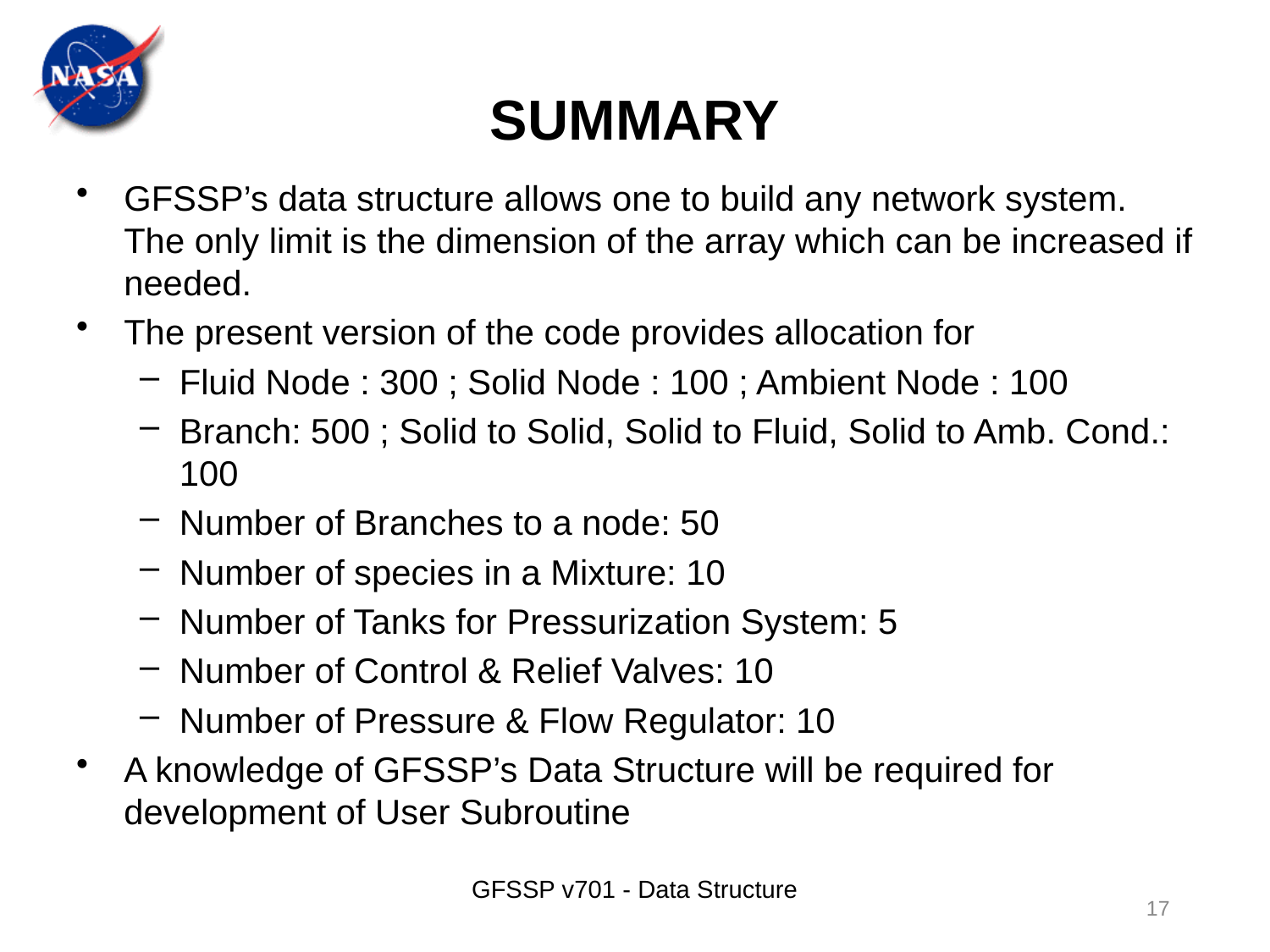

# SUMMARY
GFSSP’s data structure allows one to build any network system.  The only limit is the dimension of the array which can be increased if needed.
The present version of the code provides allocation for
Fluid Node : 300 ; Solid Node : 100 ; Ambient Node : 100
Branch: 500 ; Solid to Solid, Solid to Fluid, Solid to Amb. Cond.: 100
Number of Branches to a node: 50
Number of species in a Mixture: 10
Number of Tanks for Pressurization System: 5
Number of Control & Relief Valves: 10
Number of Pressure & Flow Regulator: 10
A knowledge of GFSSP’s Data Structure will be required for development of User Subroutine

GFSSP v701 - Data Structure
17